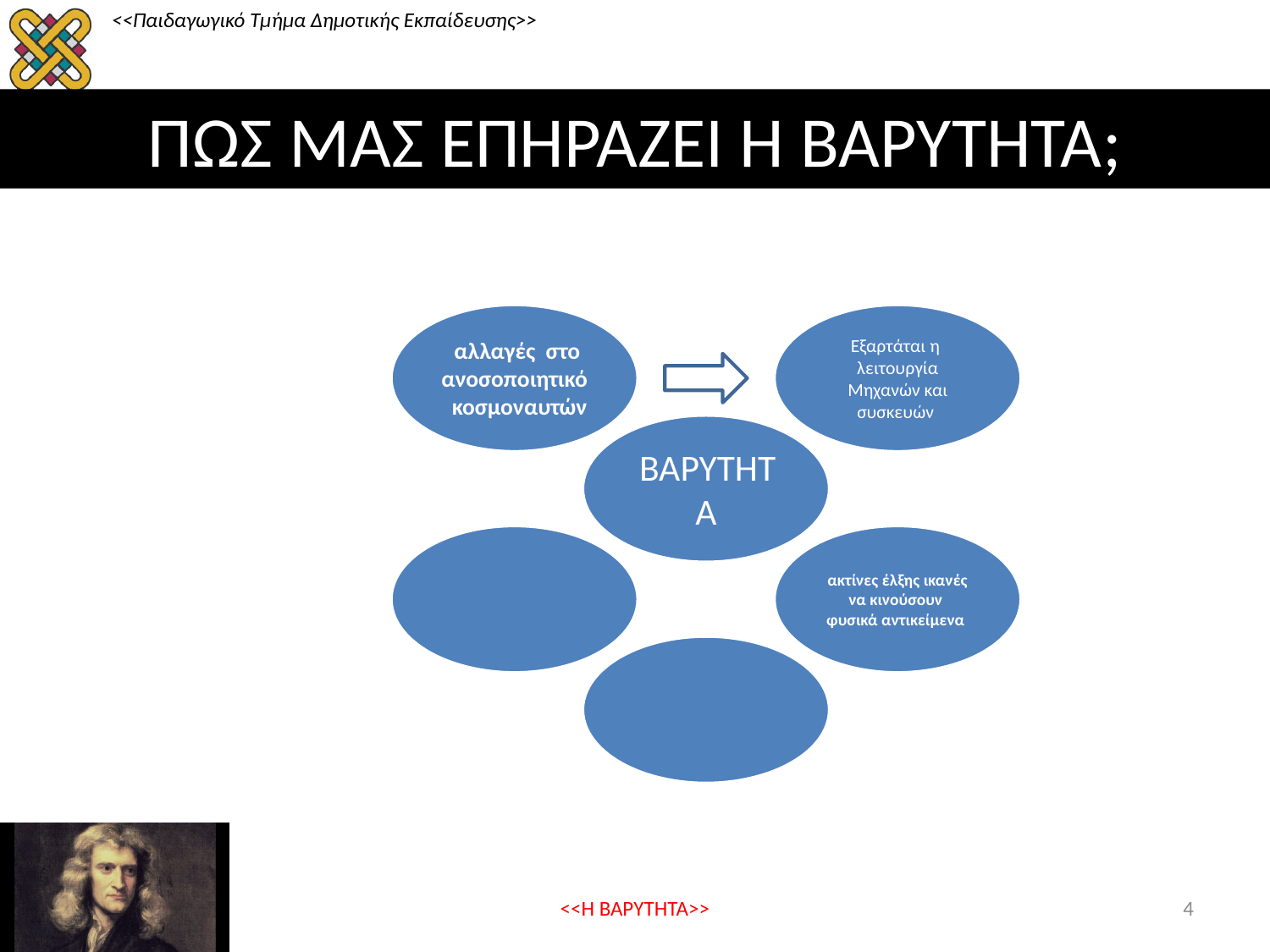

# ΠΩΣ ΜΑΣ ΕΠΗΡΑΖΕΙ Η ΒΑΡΥΤΗΤΑ;
ΒΑΡΥΤΗΤΑ
Εξαρτάται η  λειτουργία Μηχανών και συσκευών
 αλλαγές  στο ανοσοποιητικό   κοσμοναυτών
ακτίνες έλξης ικανές να κινούσουν  φυσικά αντικείμενα
<<Η ΒΑΡΎΤΗΤΑ>>
4